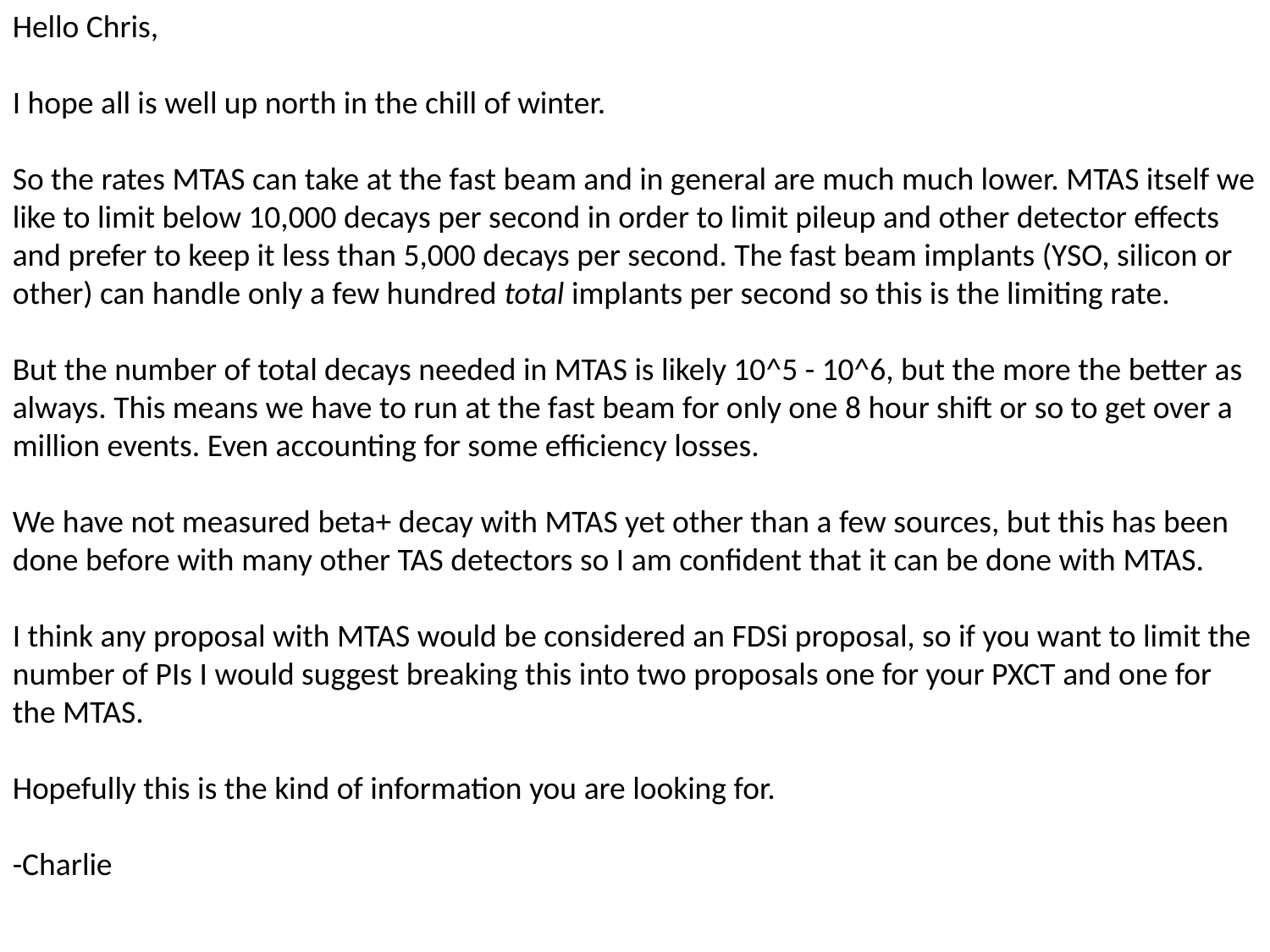

Hello Chris,

I hope all is well up north in the chill of winter.

So the rates MTAS can take at the fast beam and in general are much much lower. MTAS itself we like to limit below 10,000 decays per second in order to limit pileup and other detector effects and prefer to keep it less than 5,000 decays per second. The fast beam implants (YSO, silicon or other) can handle only a few hundred total implants per second so this is the limiting rate.

But the number of total decays needed in MTAS is likely 10^5 - 10^6, but the more the better as always. This means we have to run at the fast beam for only one 8 hour shift or so to get over a million events. Even accounting for some efficiency losses.

We have not measured beta+ decay with MTAS yet other than a few sources, but this has been done before with many other TAS detectors so I am confident that it can be done with MTAS.

I think any proposal with MTAS would be considered an FDSi proposal, so if you want to limit the number of PIs I would suggest breaking this into two proposals one for your PXCT and one for the MTAS.

Hopefully this is the kind of information you are looking for.

-Charlie